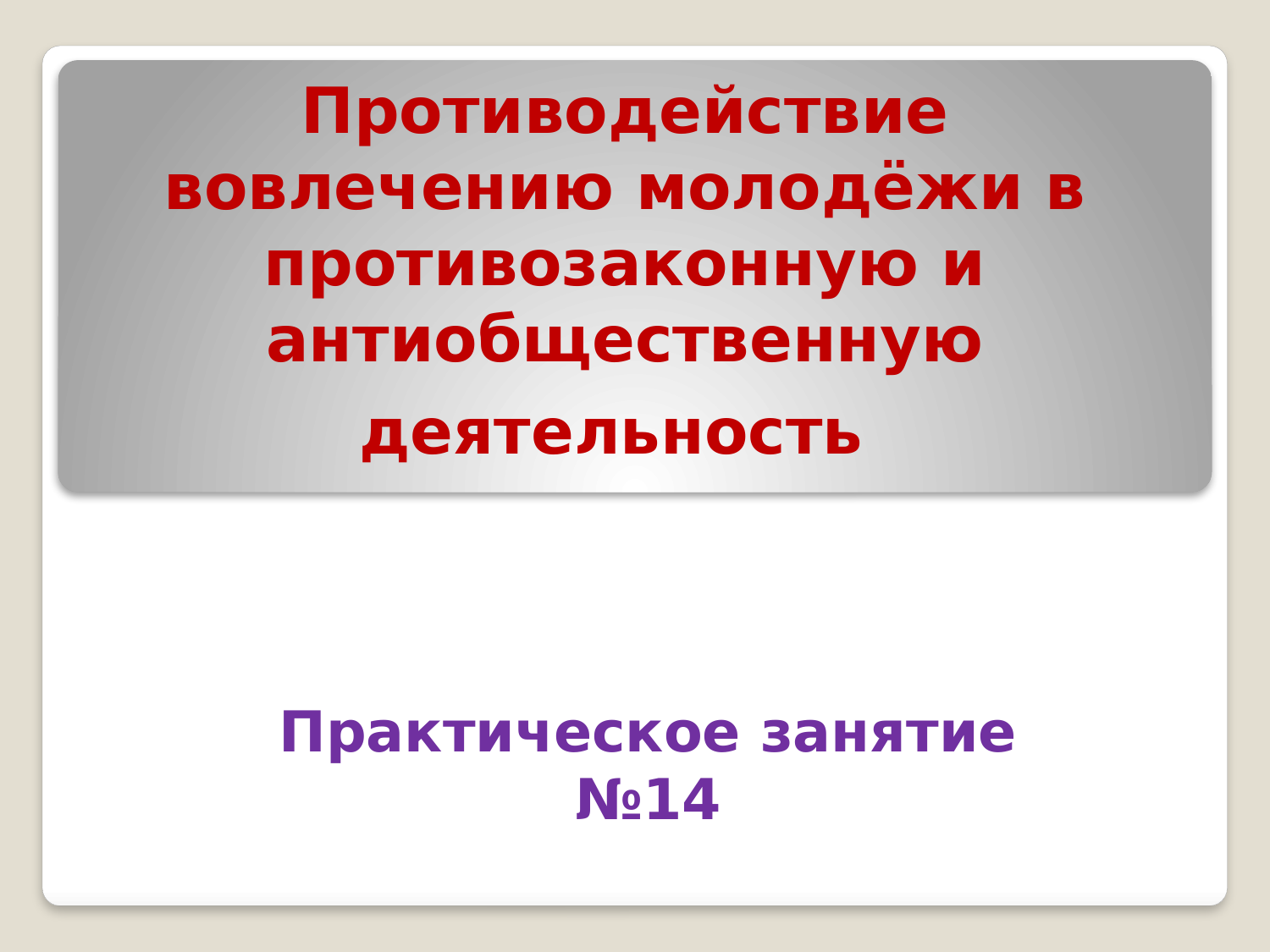

# Противодействие вовлечению молодёжи в противозаконную и антиобщественную деятельность
Практическое занятие №14